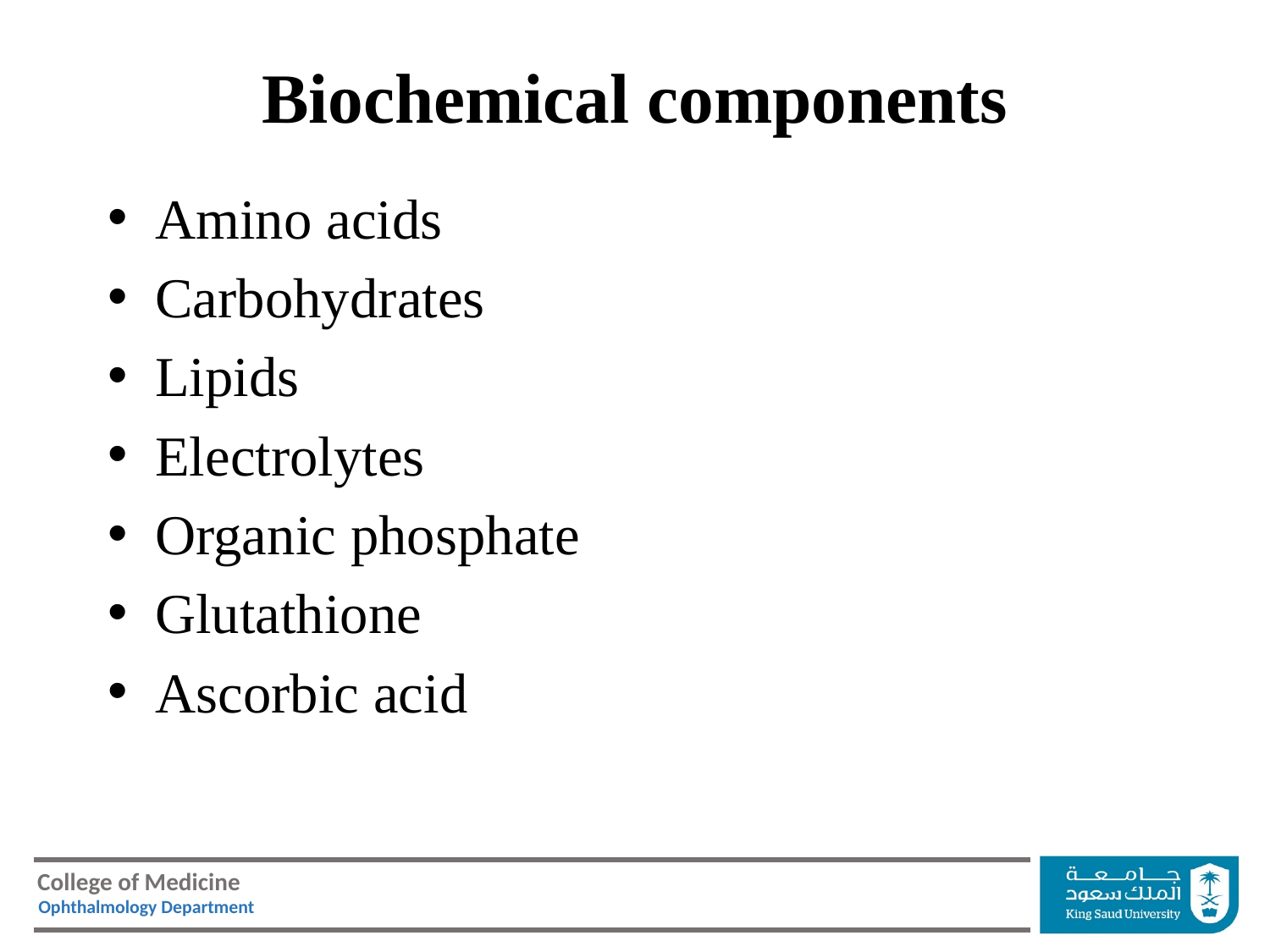

# Biochemical components
Amino acids
Carbohydrates
Lipids
Electrolytes
Organic phosphate
Glutathione
Ascorbic acid